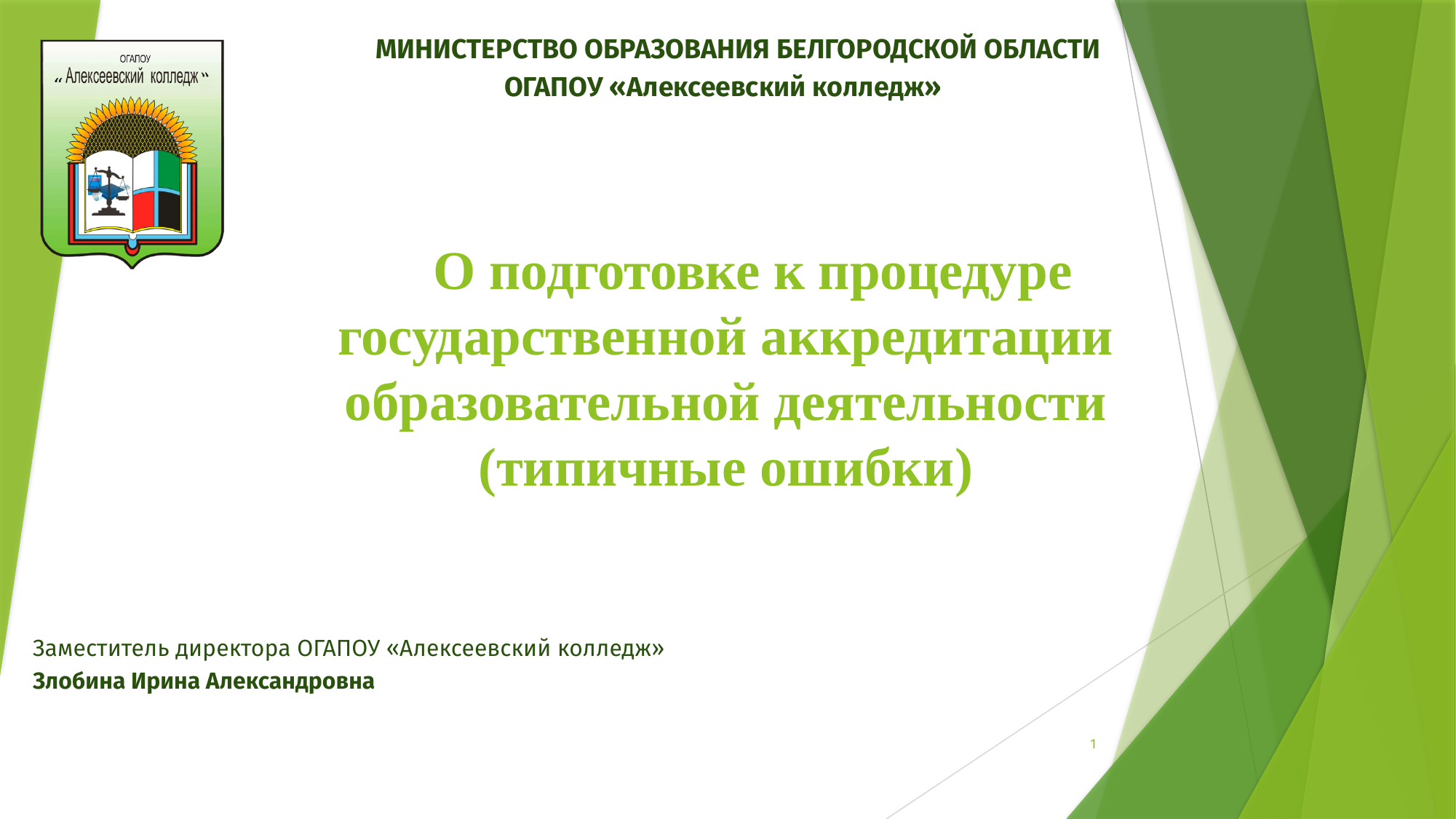

МИНИСТЕРСТВО ОБРАЗОВАНИЯ БЕЛГОРОДСКОЙ ОБЛАСТИ
            ОГАПОУ «Алексеевский колледж»
# О подготовке к процедуре государственной аккредитации образовательной деятельности (типичные ошибки)
Заместитель директора ОГАПОУ «Алексеевский колледж» Злобина Ирина Александровна

1